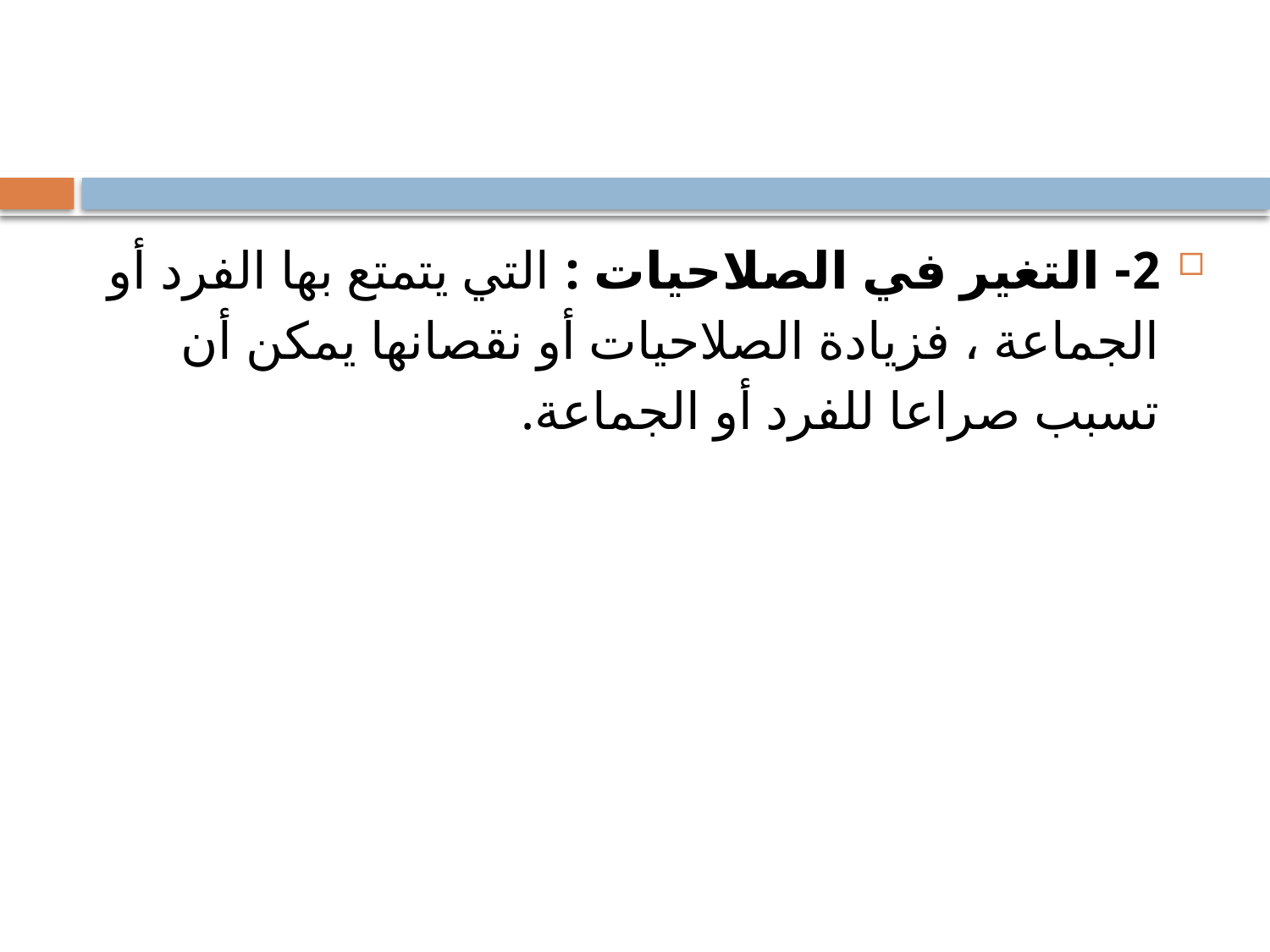

2- التغير في الصلاحيات : التي يتمتع بها الفرد أو الجماعة ، فزيادة الصلاحيات أو نقصانها يمكن أن تسبب صراعا للفرد أو الجماعة.